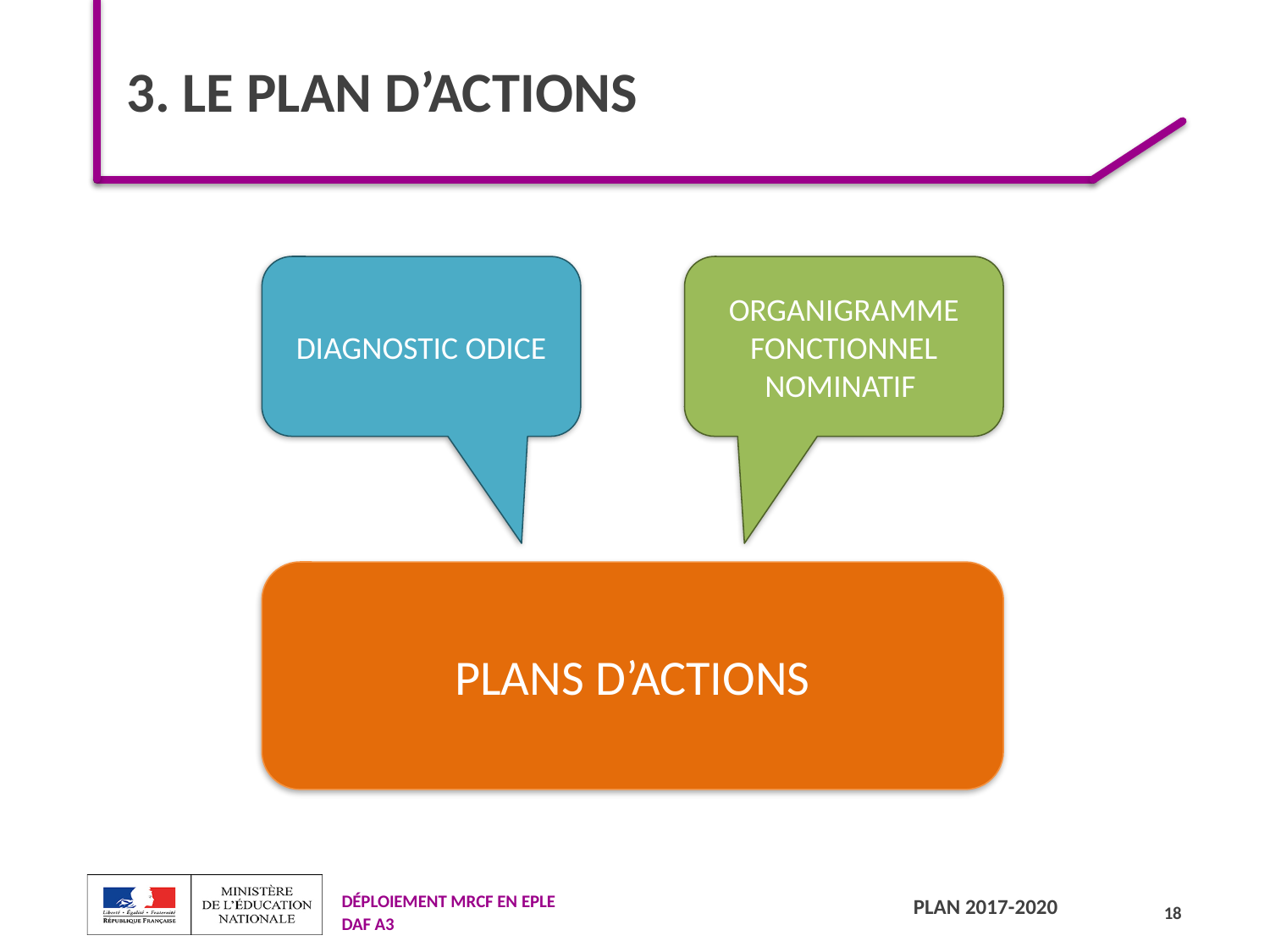

# 3. LE PLAN D’ACTIONS
DIAGNOSTIC ODICE
ORGANIGRAMME FONCTIONNEL NOMINATIF

PLANS D’ACTIONS
18